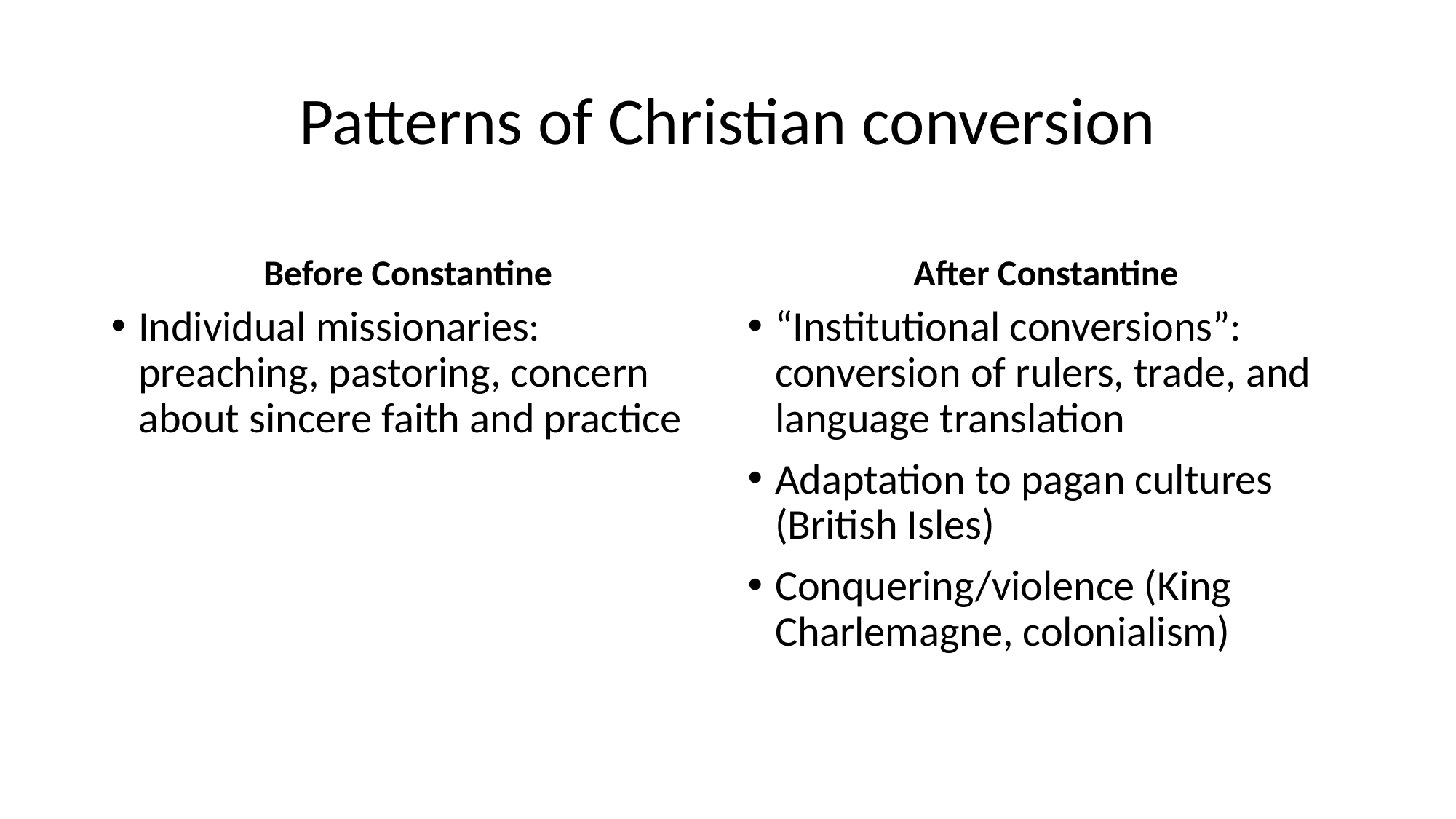

# Patterns of Christian conversion
Before Constantine
After Constantine
Individual missionaries: preaching, pastoring, concern about sincere faith and practice
“Institutional conversions”: conversion of rulers, trade, and language translation
Adaptation to pagan cultures (British Isles)
Conquering/violence (King Charlemagne, colonialism)